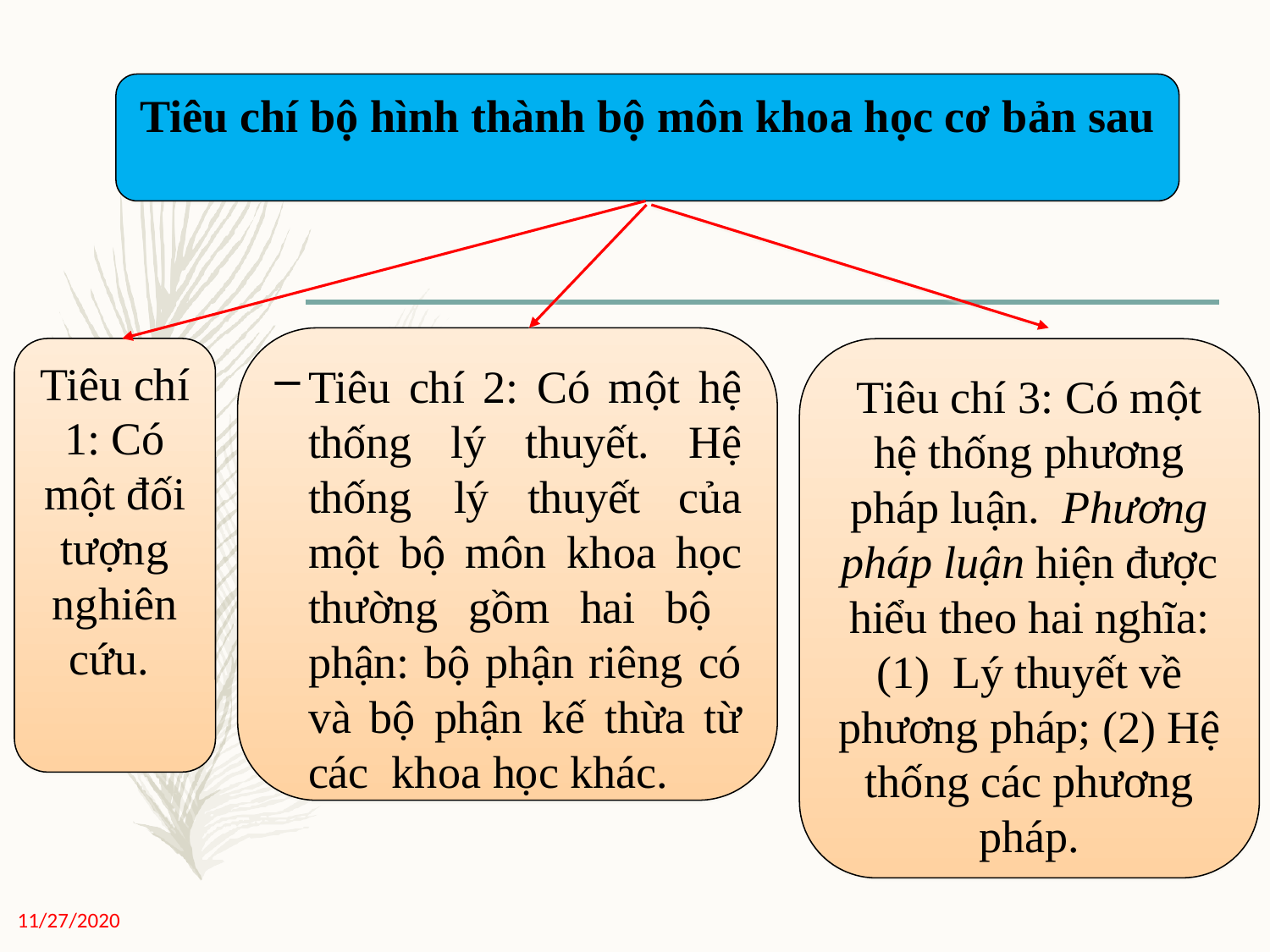

Tiêu chí bộ hình thành bộ môn khoa học cơ bản sau

Tiêu chí 2: Có một hệ thống lý thuyết. Hệ thống lý thuyết của một bộ môn khoa học thường gồm hai bộ  phận: bộ phận riêng có và bộ phận kế thừa từ các  khoa học khác.
Tiêu chí 1: Có một đối tượng nghiên cứu.
Tiêu chí 3: Có một hệ thống phương pháp luận.  Phương pháp luận hiện được hiểu theo hai nghĩa: (1)  Lý thuyết về phương pháp; (2) Hệ thống các phương pháp.

11/27/2020